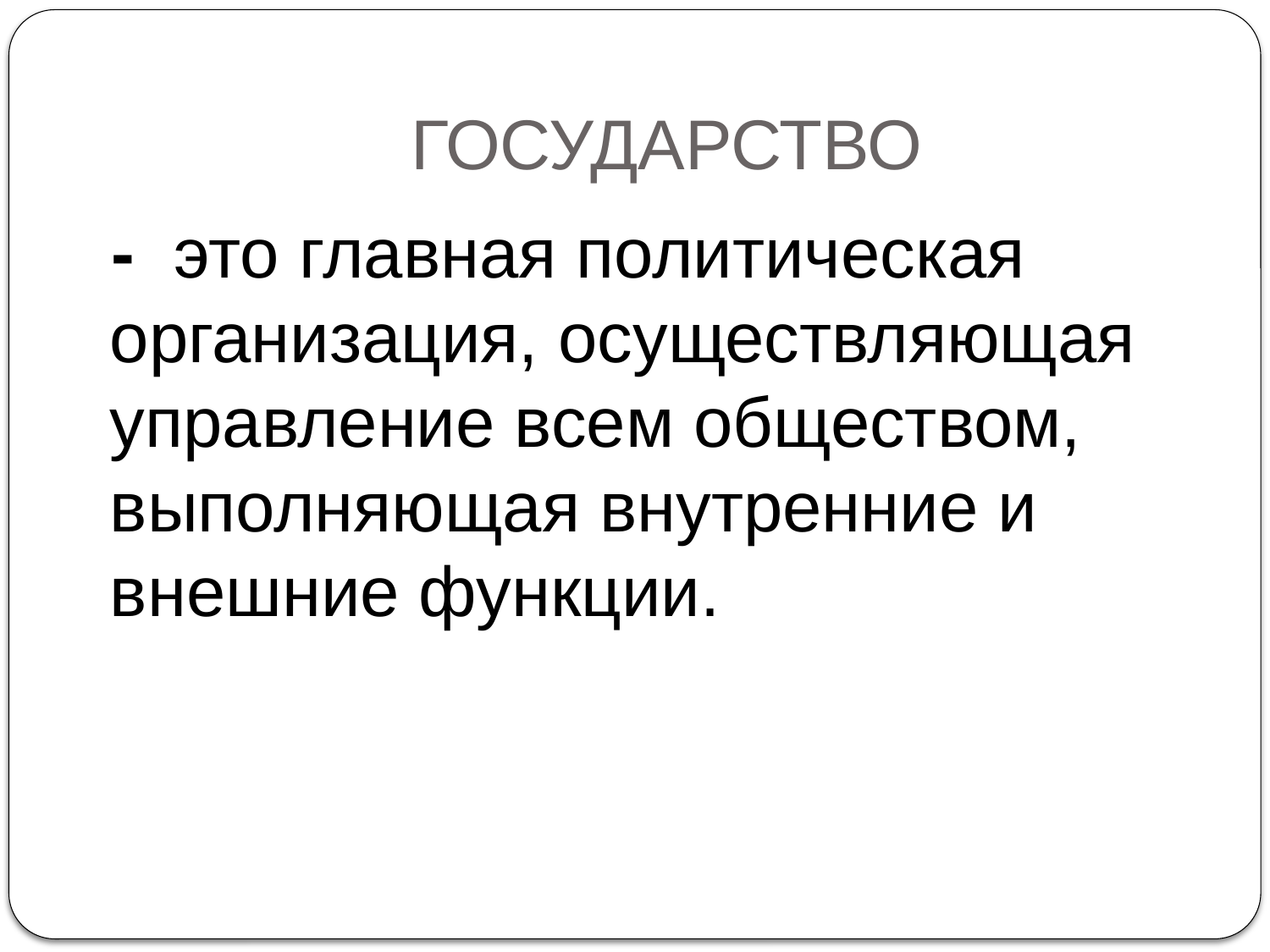

# ГОСУДАРСТВО
  -  это главная политическая организация, осуществляющая управление всем обществом, выполняющая внутренние и внешние функции.